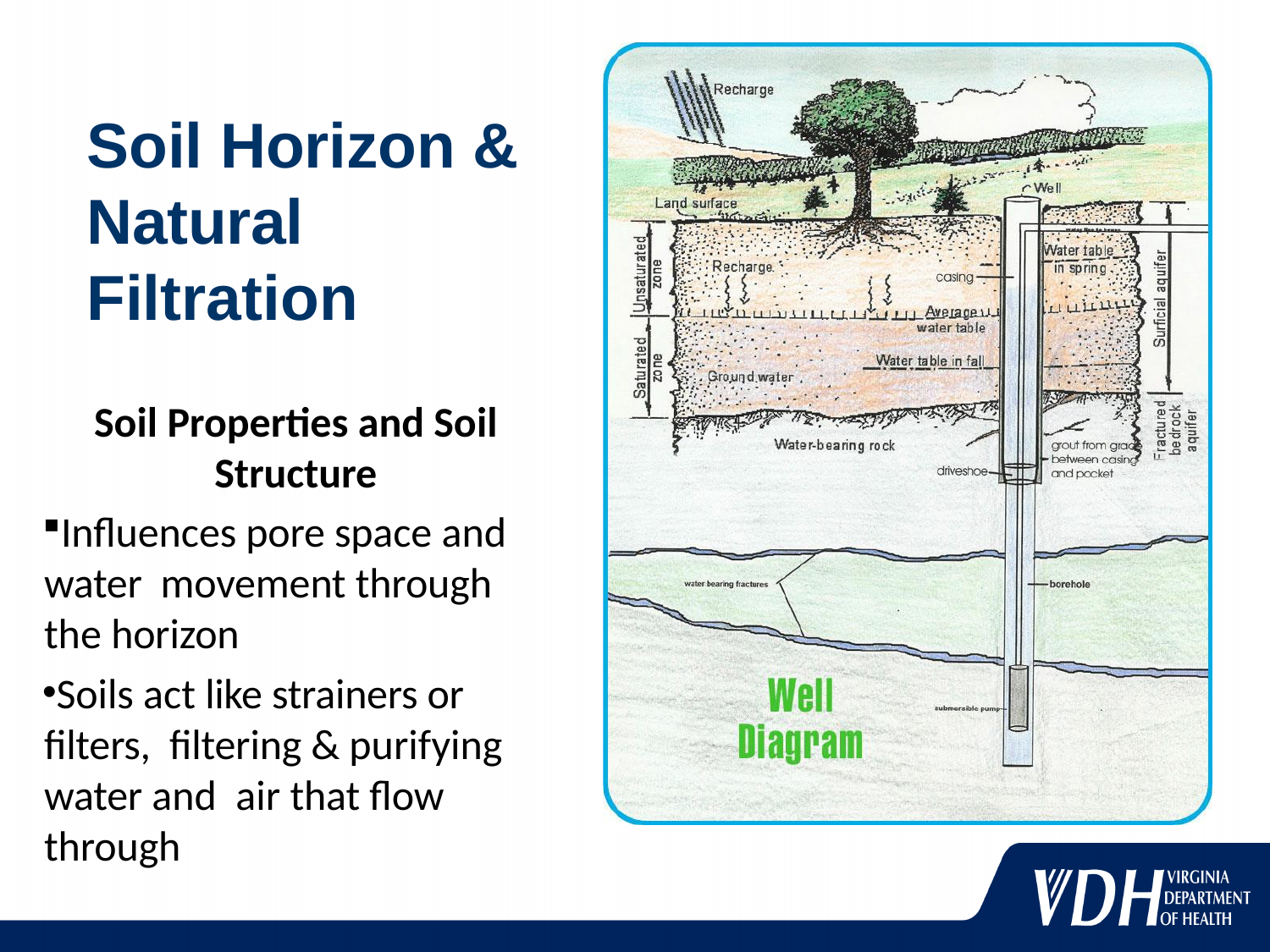

# Soil Horizon &
Natural  Filtration
Soil Properties and Soil Structure
Influences pore space and water  movement through the horizon
Soils act like strainers or filters,  filtering & purifying water and  air that flow through